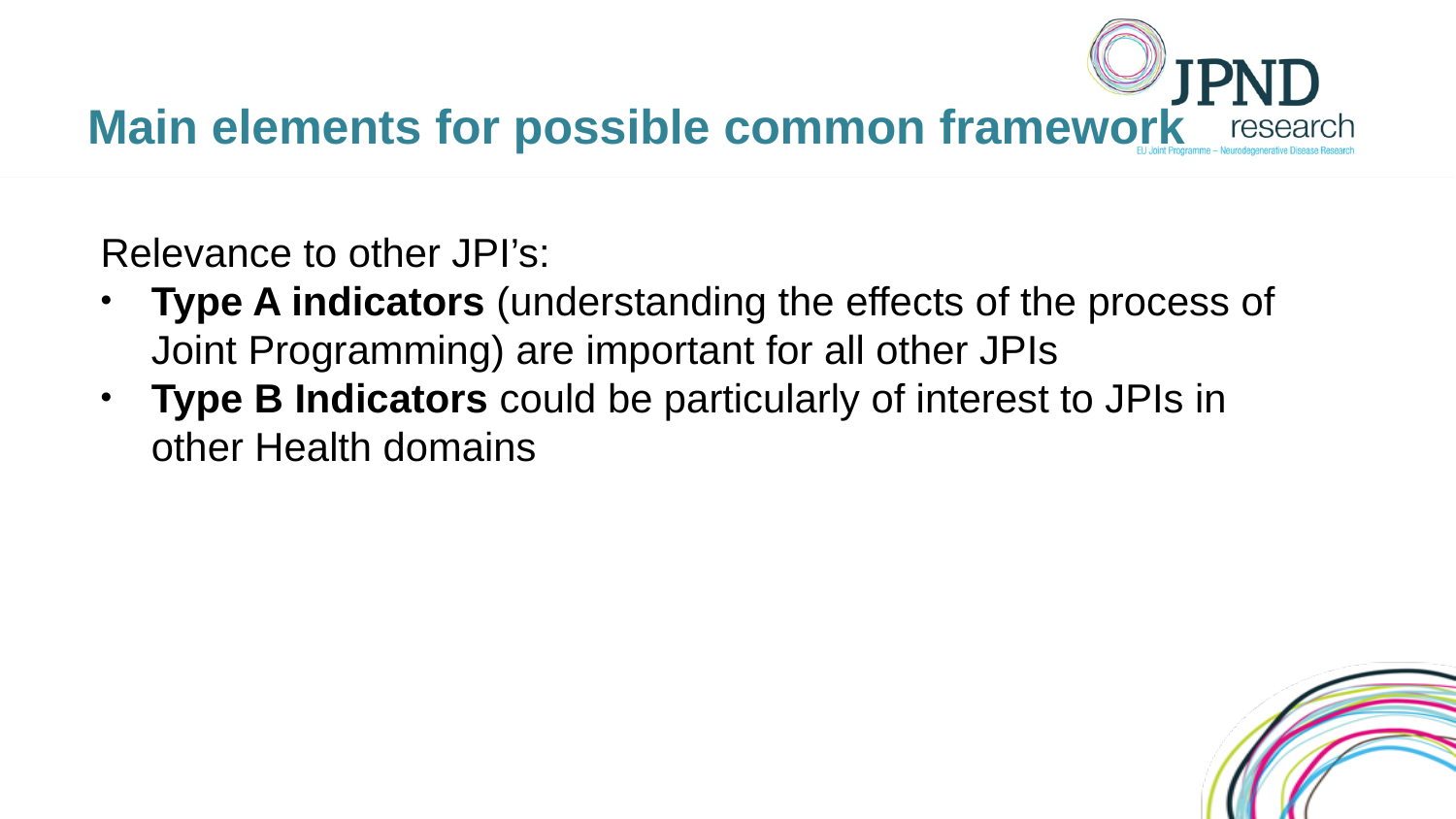

# Main elements for possible common framework
Relevance to other JPI’s:
Type A indicators (understanding the effects of the process of Joint Programming) are important for all other JPIs
Type B Indicators could be particularly of interest to JPIs in other Health domains